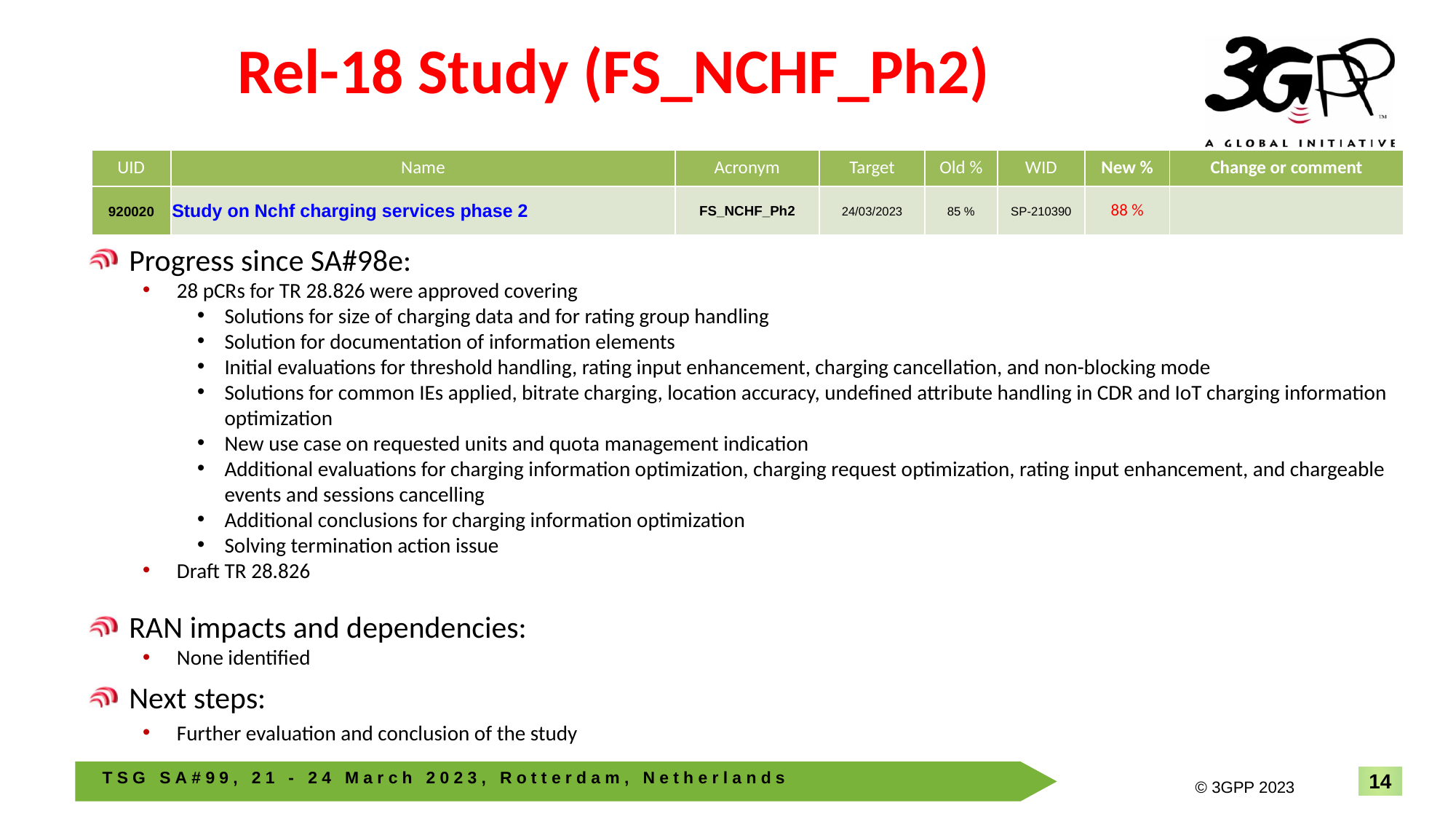

# Rel-18 Study (FS_NCHF_Ph2)
| UID | Name | Acronym | Target | Old % | WID | New % | Change or comment |
| --- | --- | --- | --- | --- | --- | --- | --- |
| 920020 | Study on Nchf charging services phase 2 | FS\_NCHF\_Ph2 | 24/03/2023 | 85 % | SP-210390 | 88 % |  |
Progress since SA#98e:
28 pCRs for TR 28.826 were approved covering
Solutions for size of charging data and for rating group handling
Solution for documentation of information elements
Initial evaluations for threshold handling, rating input enhancement, charging cancellation, and non-blocking mode
Solutions for common IEs applied, bitrate charging, location accuracy, undefined attribute handling in CDR and IoT charging information optimization
New use case on requested units and quota management indication
Additional evaluations for charging information optimization, charging request optimization, rating input enhancement, and chargeable events and sessions cancelling
Additional conclusions for charging information optimization
Solving termination action issue
Draft TR 28.826

RAN impacts and dependencies:
None identified
Next steps:
Further evaluation and conclusion of the study